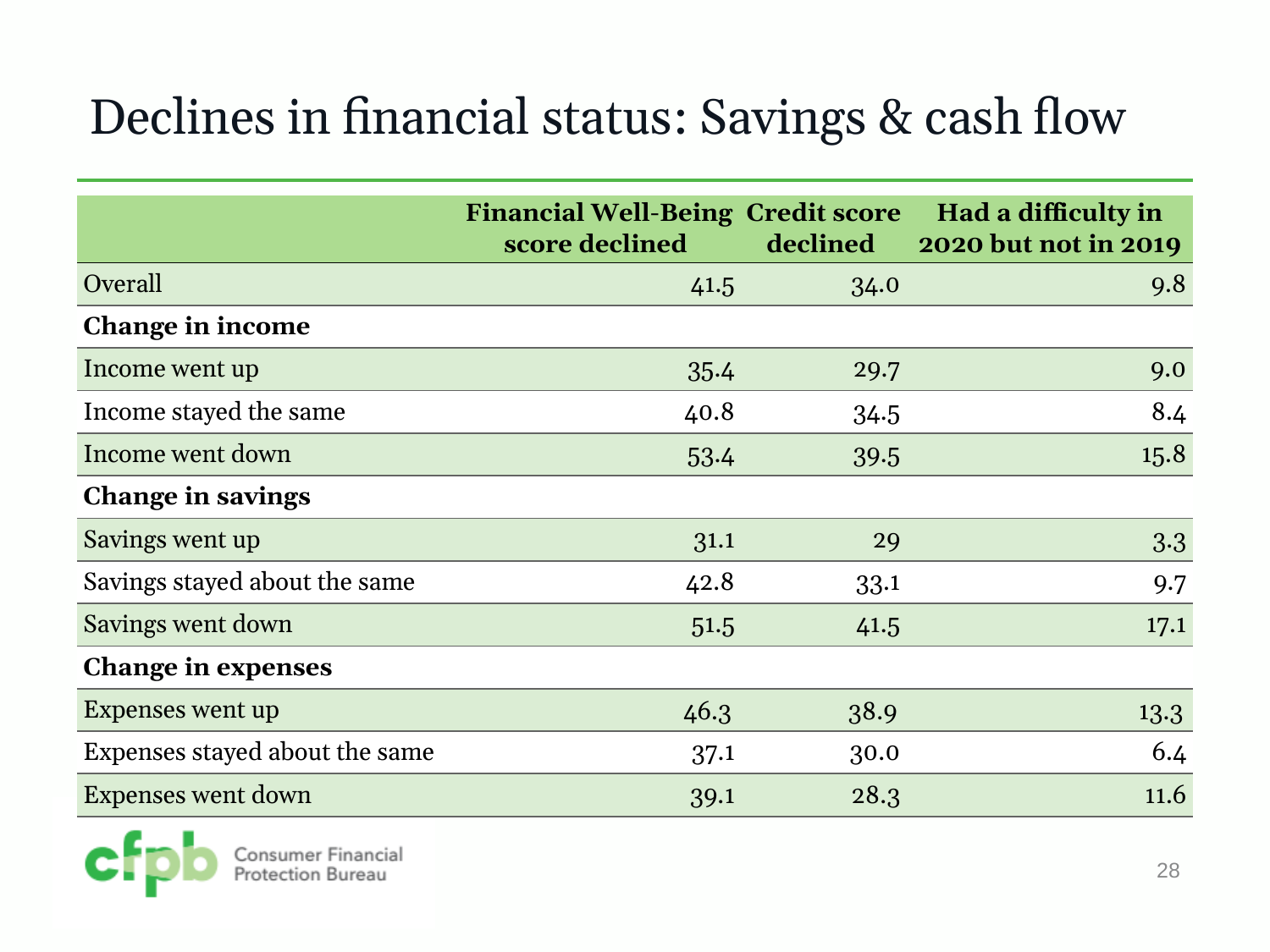

# Declines in financial status: Savings & cash flow
|  | Financial Well-Being score declined | Credit score declined | Had a difficulty in 2020 but not in 2019 |
| --- | --- | --- | --- |
| Overall | 41.5 | 34.0 | 9.8 |
| Change in income |  |  |  |
| Income went up | 35.4 | 29.7 | 9.0 |
| Income stayed the same | 40.8 | 34.5 | 8.4 |
| Income went down | 53.4 | 39.5 | 15.8 |
| Change in savings |  |  |  |
| Savings went up | 31.1 | 29 | 3.3 |
| Savings stayed about the same | 42.8 | 33.1 | 9.7 |
| Savings went down | 51.5 | 41.5 | 17.1 |
| Change in expenses |  |  |  |
| Expenses went up | 46.3 | 38.9 | 13.3 |
| Expenses stayed about the same | 37.1 | 30.0 | 6.4 |
| Expenses went down | 39.1 | 28.3 | 11.6 |

28